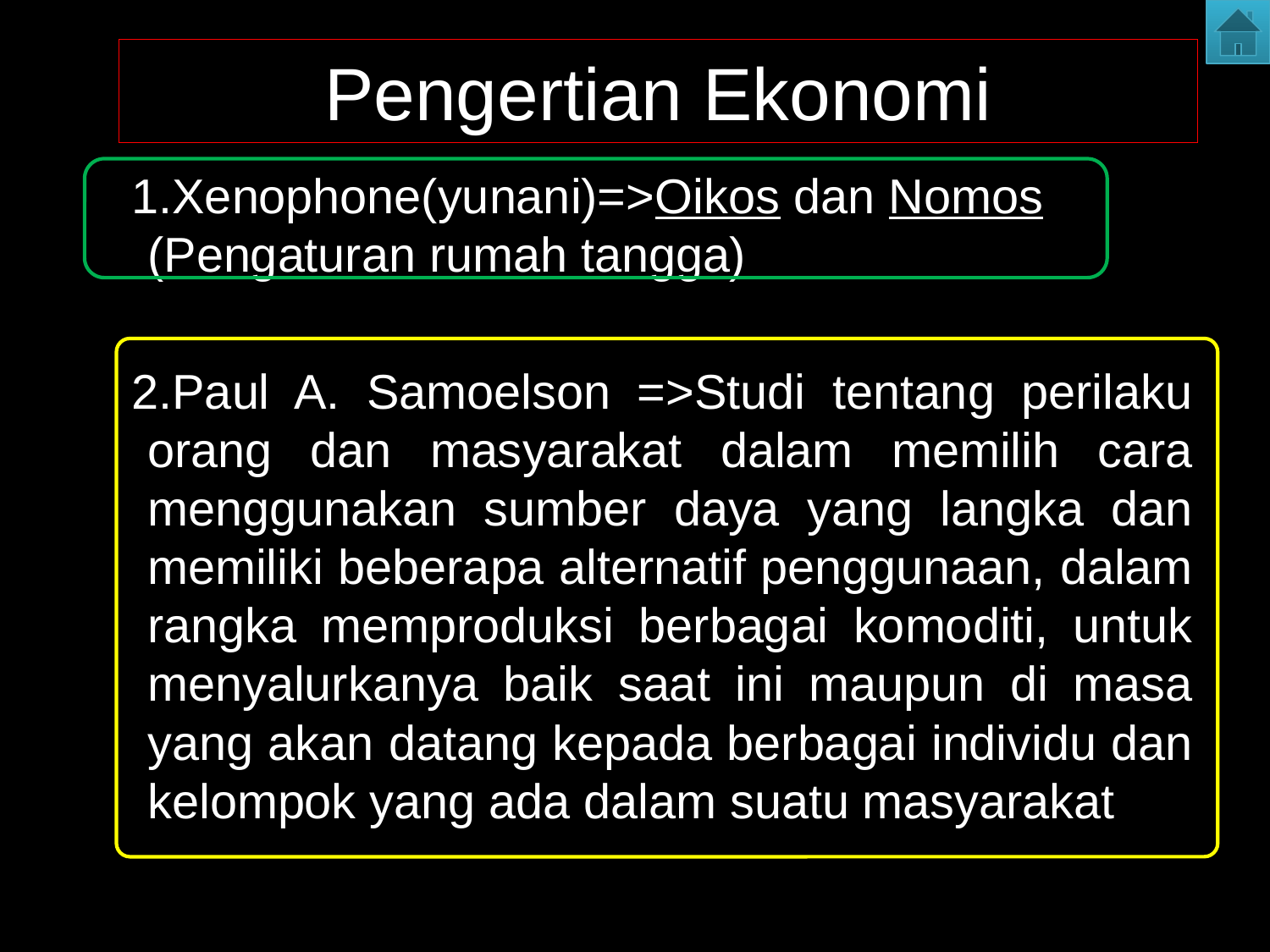

# Pengertian Ekonomi
1.Xenophone(yunani)=>Oikos dan Nomos (Pengaturan rumah tangga)

2.Paul A. Samoelson =>Studi tentang perilaku orang dan masyarakat dalam memilih cara menggunakan sumber daya yang langka dan memiliki beberapa alternatif penggunaan, dalam rangka memproduksi berbagai komoditi, untuk menyalurkanya baik saat ini maupun di masa yang akan datang kepada berbagai individu dan kelompok yang ada dalam suatu masyarakat